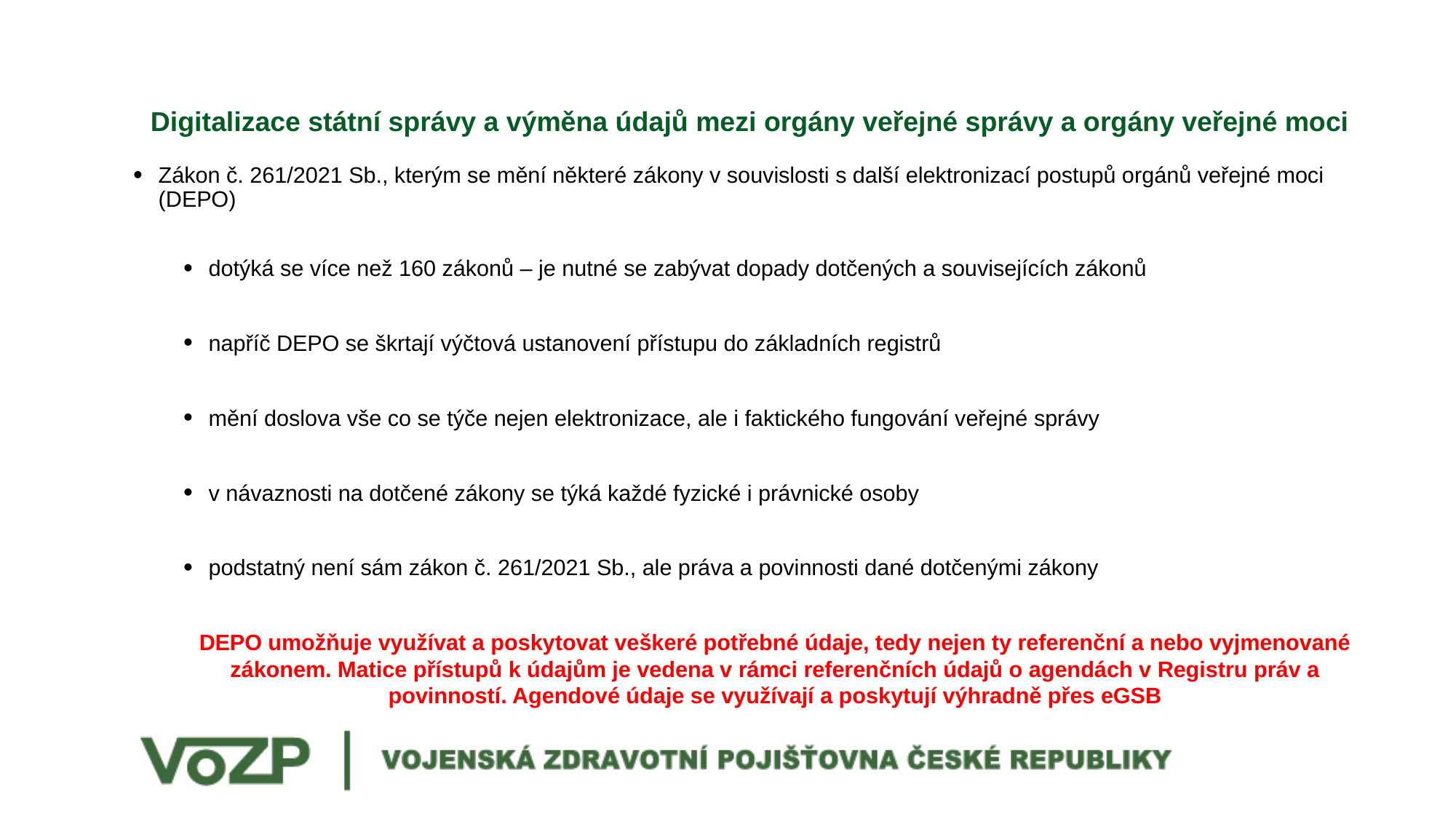

# Digitalizace státní správy a výměna údajů mezi orgány veřejné správy a orgány veřejné moci
Zákon č. 261/2021 Sb., kterým se mění některé zákony v souvislosti s další elektronizací postupů orgánů veřejné moci (DEPO)

dotýká se více než 160 zákonů – je nutné se zabývat dopady dotčených a souvisejících zákonů

napříč DEPO se škrtají výčtová ustanovení přístupu do základních registrů

mění doslova vše co se týče nejen elektronizace, ale i faktického fungování veřejné správy

v návaznosti na dotčené zákony se týká každé fyzické i právnické osoby

podstatný není sám zákon č. 261/2021 Sb., ale práva a povinnosti dané dotčenými zákony

DEPO umožňuje využívat a poskytovat veškeré potřebné údaje, tedy nejen ty referenční a nebo vyjmenované zákonem. Matice přístupů k údajům je vedena v rámci referenčních údajů o agendách v Registru práv a povinností. Agendové údaje se využívají a poskytují výhradně přes eGSB